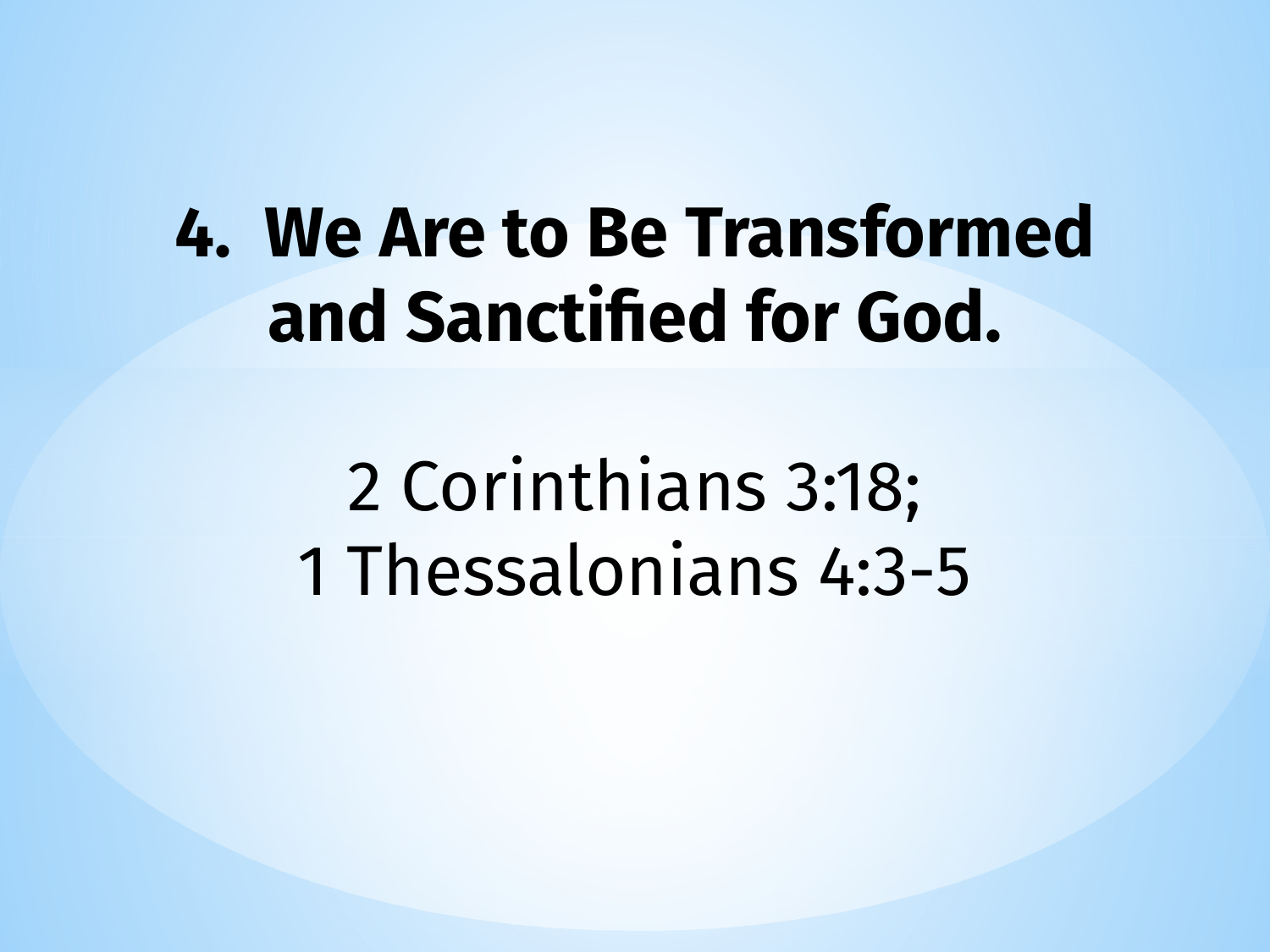

4.  We Are to Be Transformed and Sanctified for God.

2 Corinthians 3:18;
1 Thessalonians 4:3-5